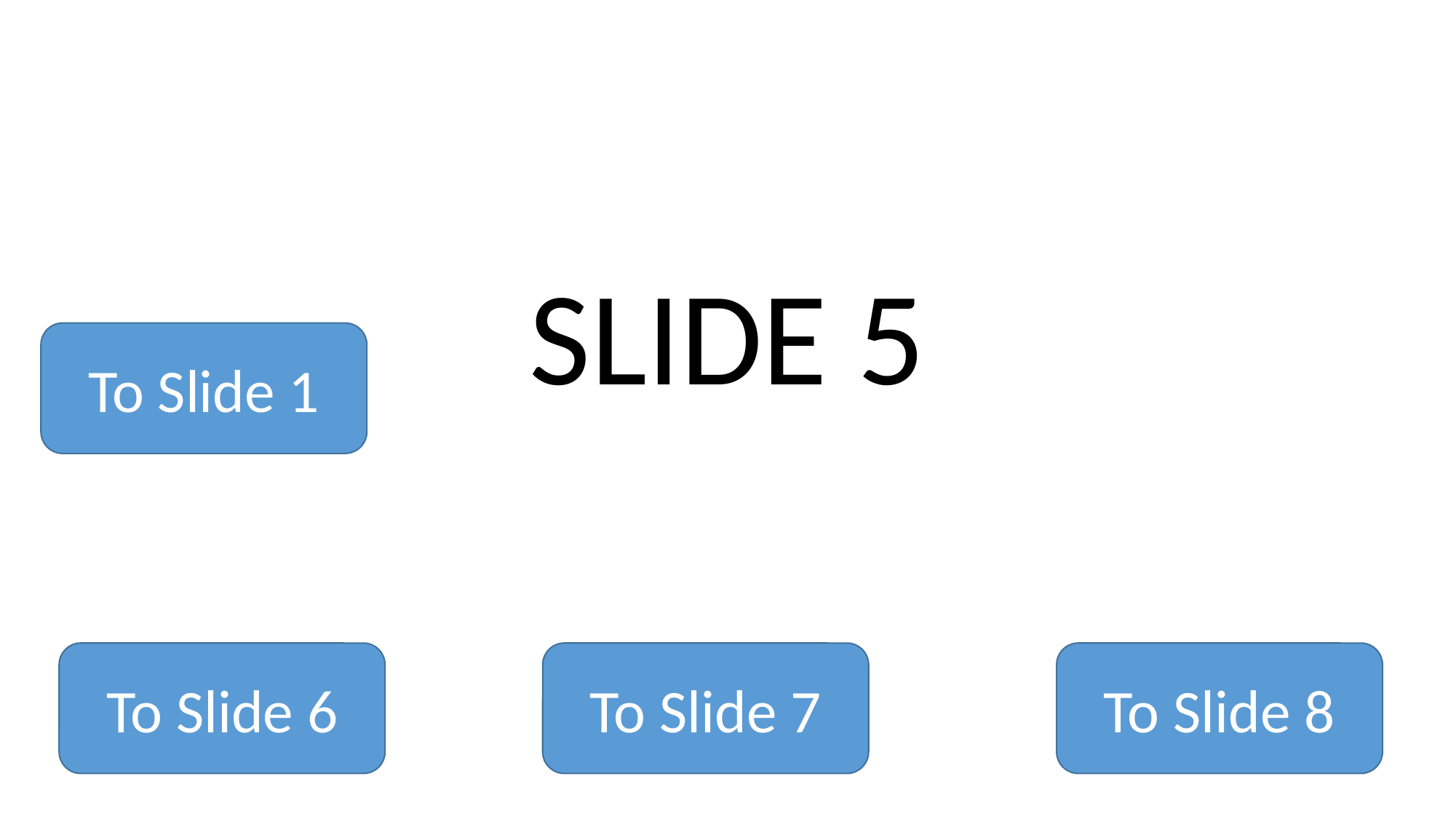

# SLIDE 5
To Slide 1
To Slide 6
To Slide 7
To Slide 8